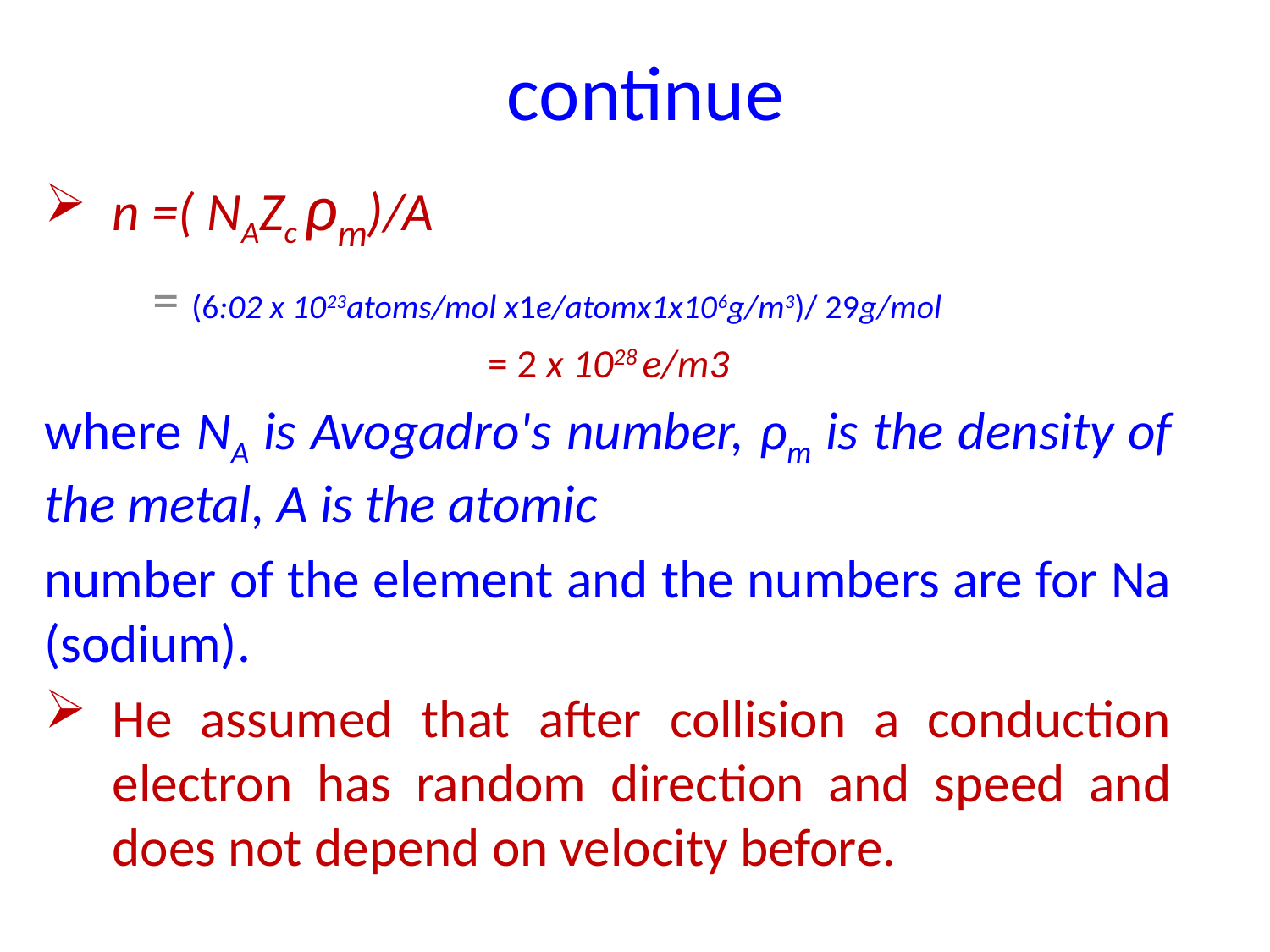

# continue
n =( NAZc ρm)/A
         = (6:02 x 1023atoms/mol x1e/atomx1x106g/m3)/ 29g/mol
= 2 x 1028 e/m3
where NA is Avogadro's number, ρm is the density of the metal, A is the atomic
number of the element and the numbers are for Na (sodium).
He assumed that after collision a conduction electron has random direction and speed and does not depend on velocity before.